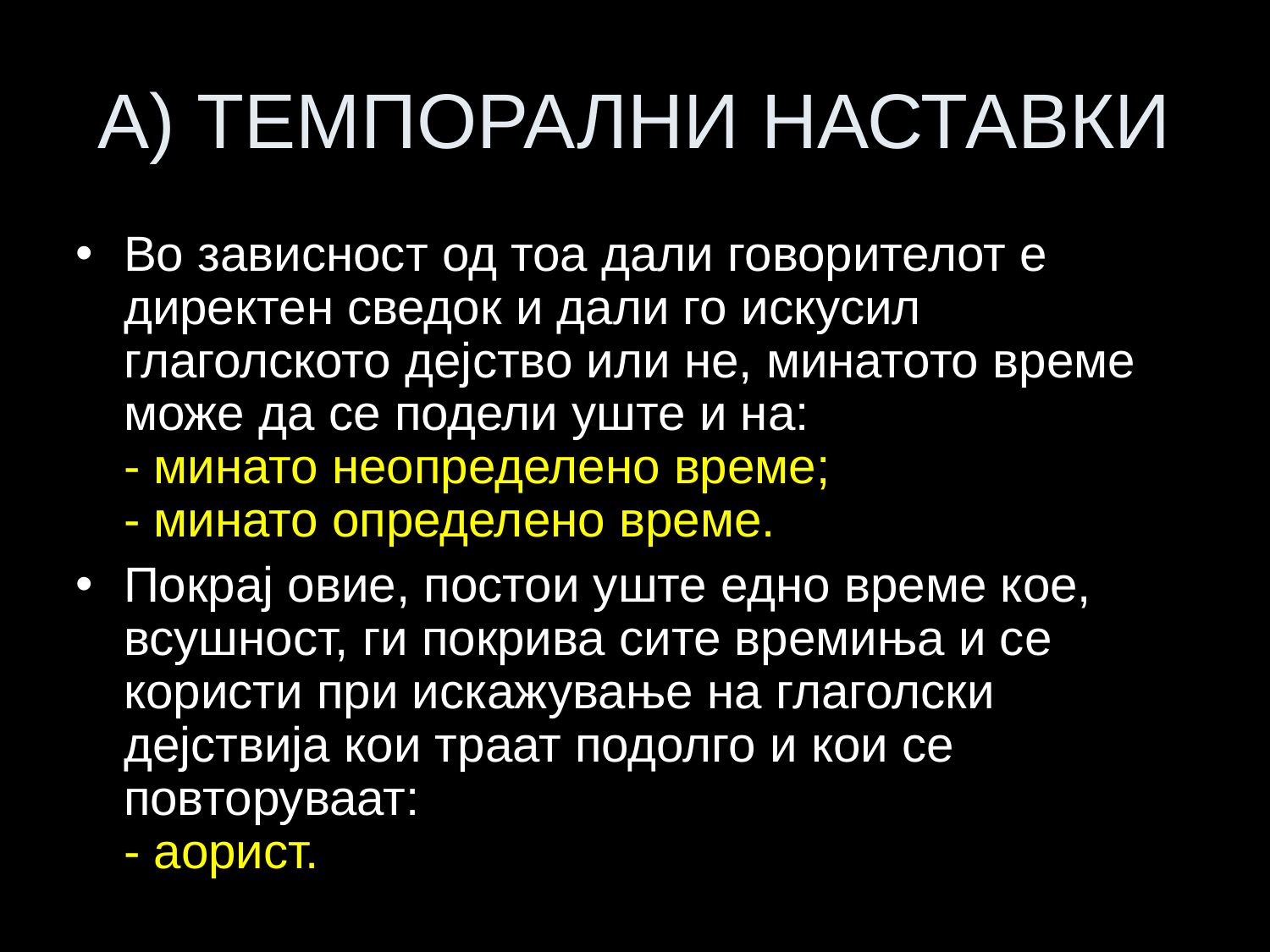

# A) ТЕМПОРАЛНИ НАСТАВКИ
Во зависност од тоа дали говорителот е директен сведок и дали го искусил глаголското дејство или не, минатото време може да се подели уште и на:
- минато неопределено време;
- минато определено време.
Покрај овие, постои уште едно време кое, всушност, ги покрива сите времиња и се користи при искажување на глаголски дејствија кои траат подолго и кои се повторуваат:
- аорист.